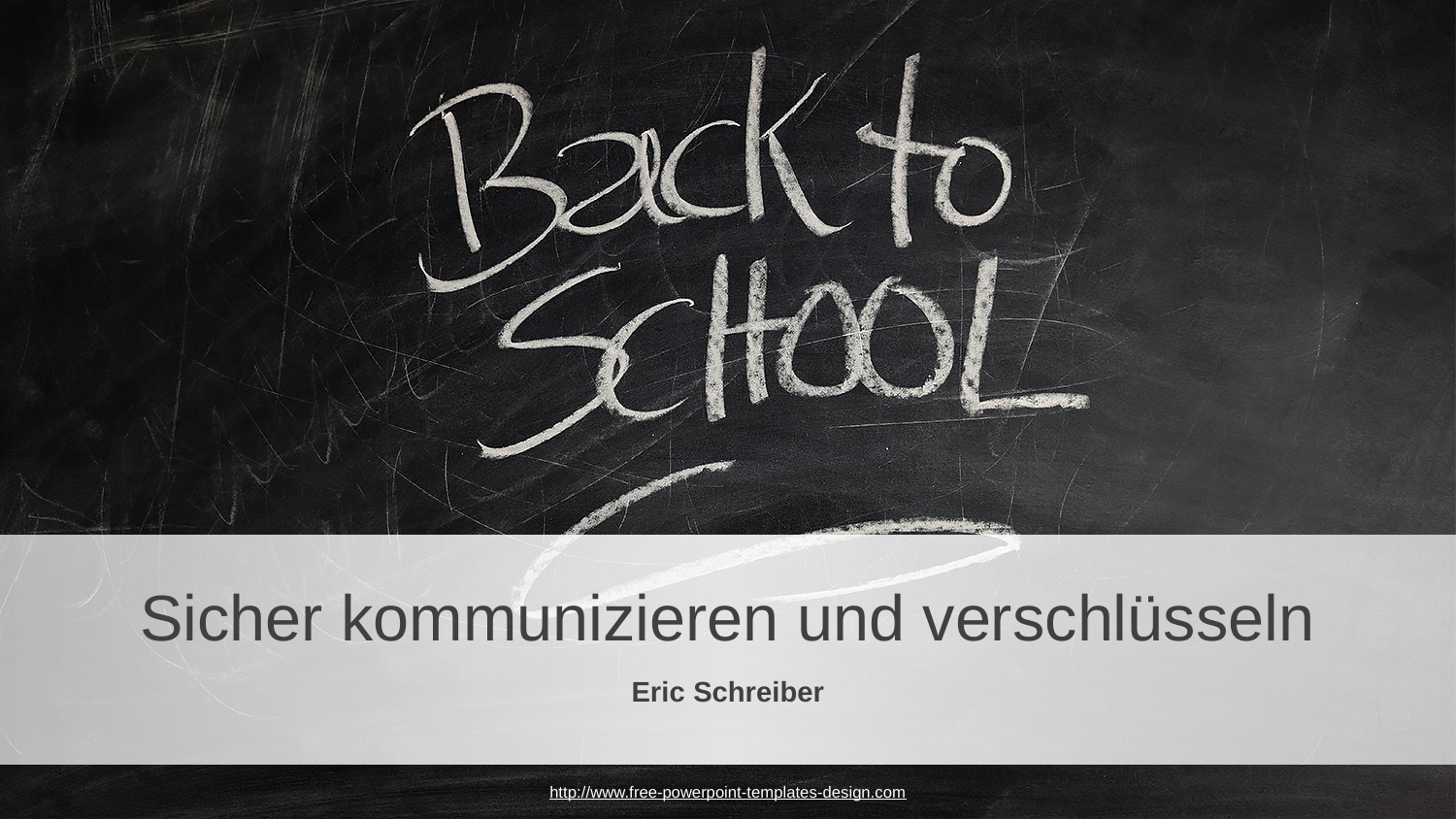

Sicher kommunizieren und verschlüsseln
Eric Schreiber
http://www.free-powerpoint-templates-design.com